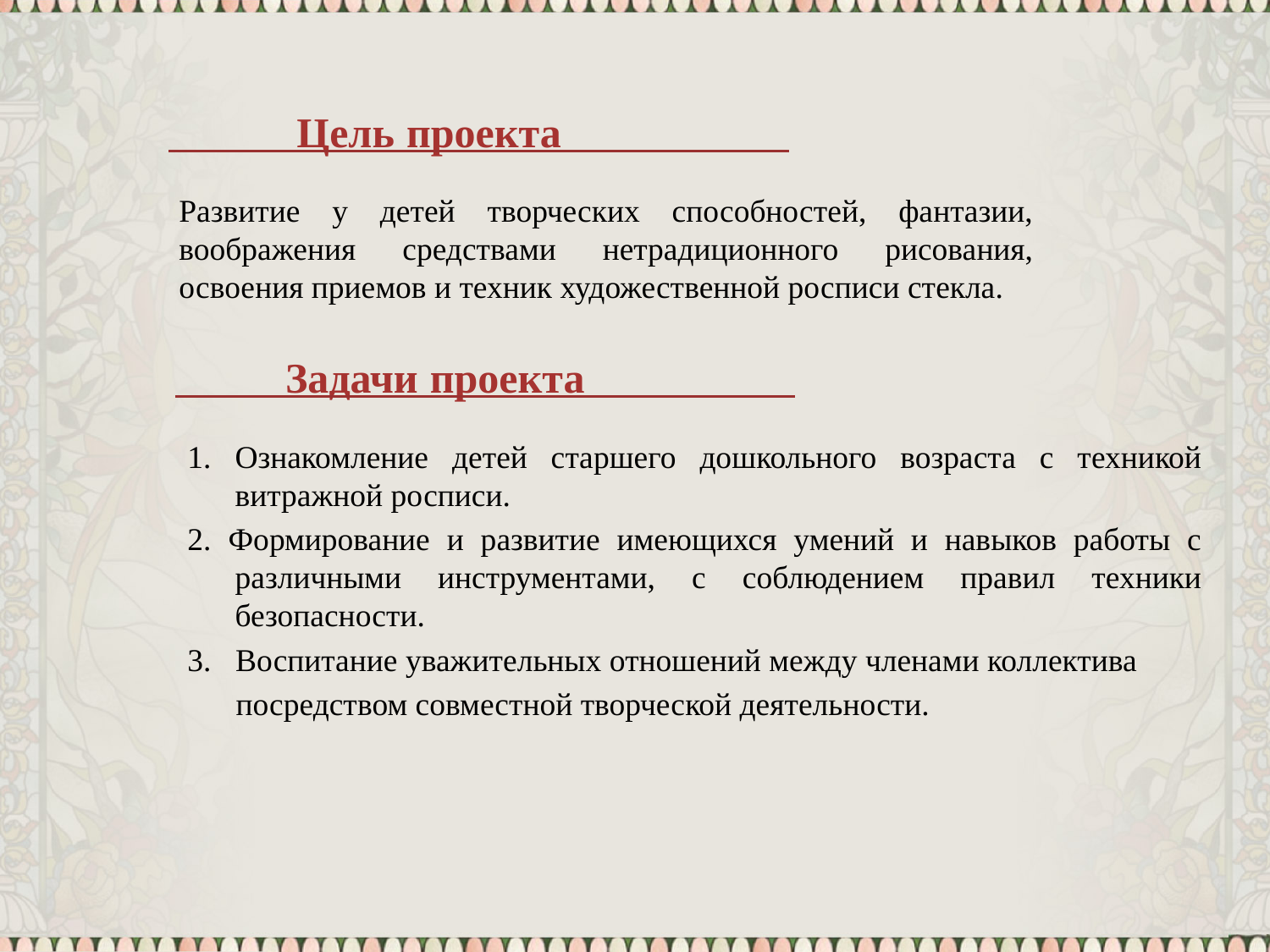

Цель проекта
Развитие у детей творческих способностей, фантазии, воображения средствами нетрадиционного рисования, освоения приемов и техник художественной росписи стекла.
Задачи проекта
Ознакомление детей старшего дошкольного возраста с техникой витражной росписи.
2. Формирование и развитие имеющихся умений и навыков работы с различными инструментами, с соблюдением правил техники безопасности.
3.   Воспитание уважительных отношений между членами коллектива
      посредством совместной творческой деятельности.